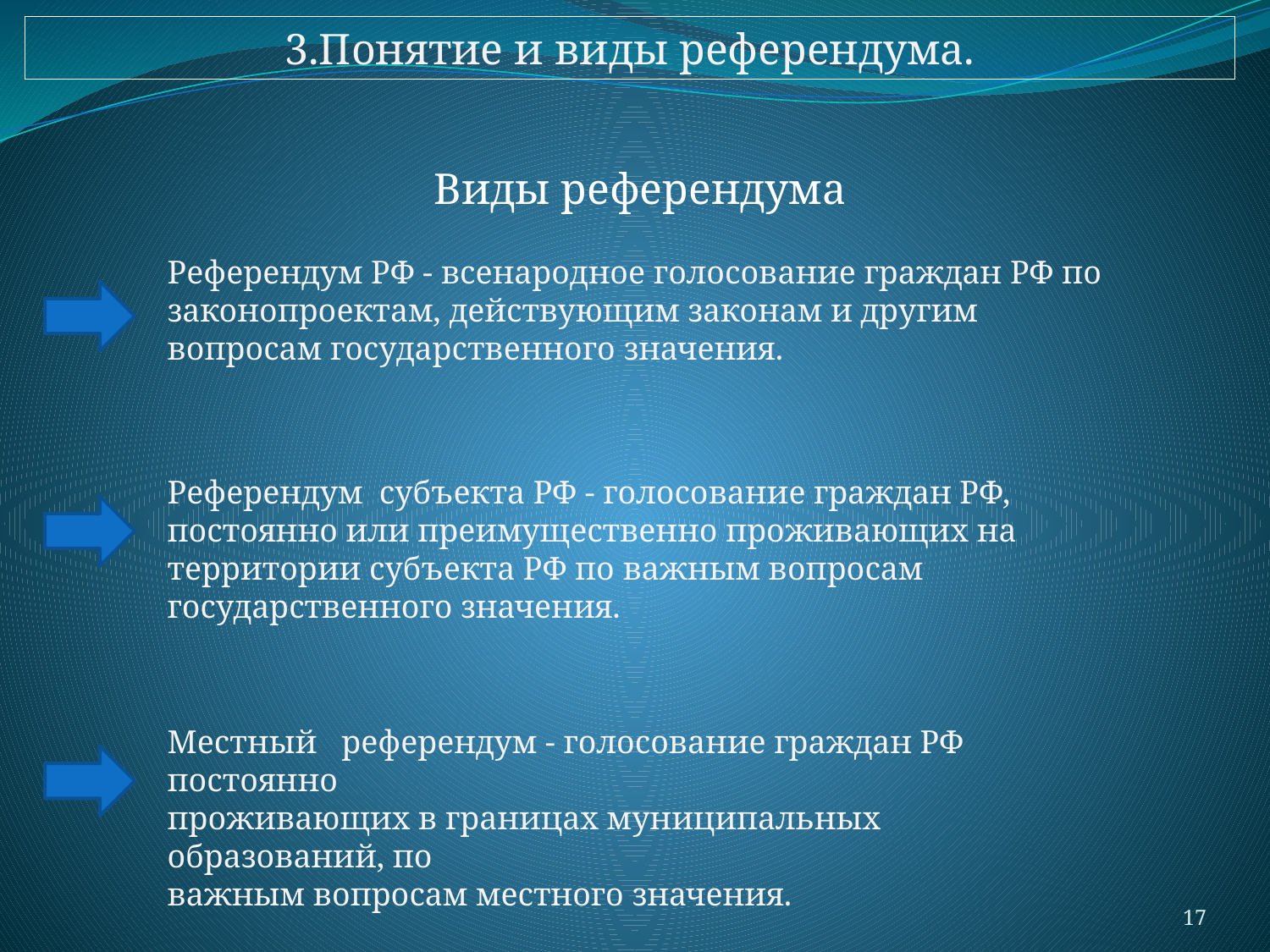

3.Понятие и виды референдума.
Виды референдума
Референдум РФ - всенародное голосование граждан РФ по законопроектам, действующим законам и другим вопросам государственного значения.

Референдум  субъекта РФ - голосование граждан РФ, постоянно или преимущественно проживающих на территории субъекта РФ по важным вопросам государственного значения.

Местный   референдум - голосование граждан РФ постоянно
проживающих в границах муниципальных образований, по
важным вопросам местного значения.

17